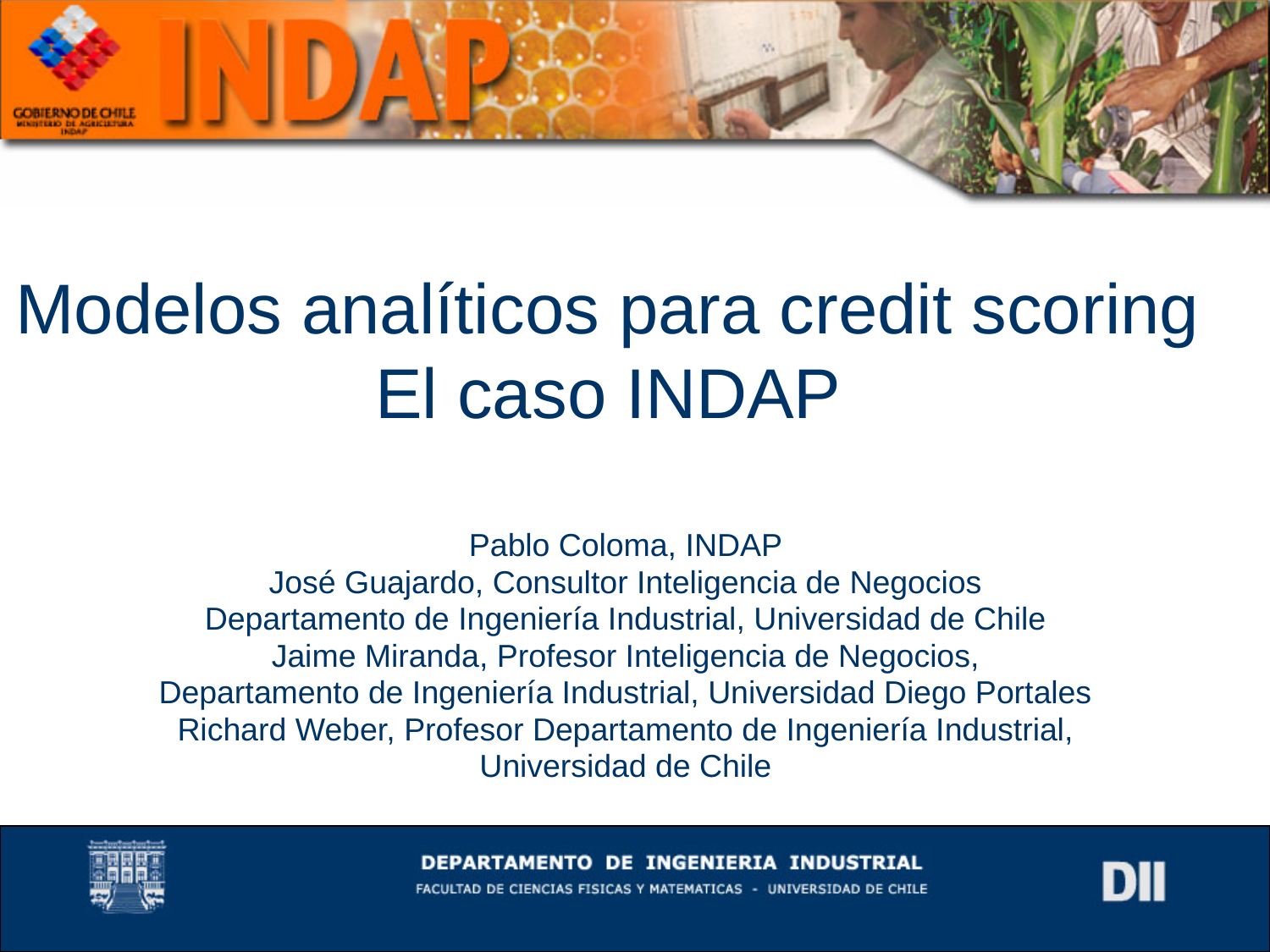

# Modelos analíticos para credit scoring El caso INDAP
Pablo Coloma, INDAP
José Guajardo, Consultor Inteligencia de Negocios
Departamento de Ingeniería Industrial, Universidad de Chile
Jaime Miranda, Profesor Inteligencia de Negocios,
Departamento de Ingeniería Industrial, Universidad Diego Portales
Richard Weber, Profesor Departamento de Ingeniería Industrial,
Universidad de Chile